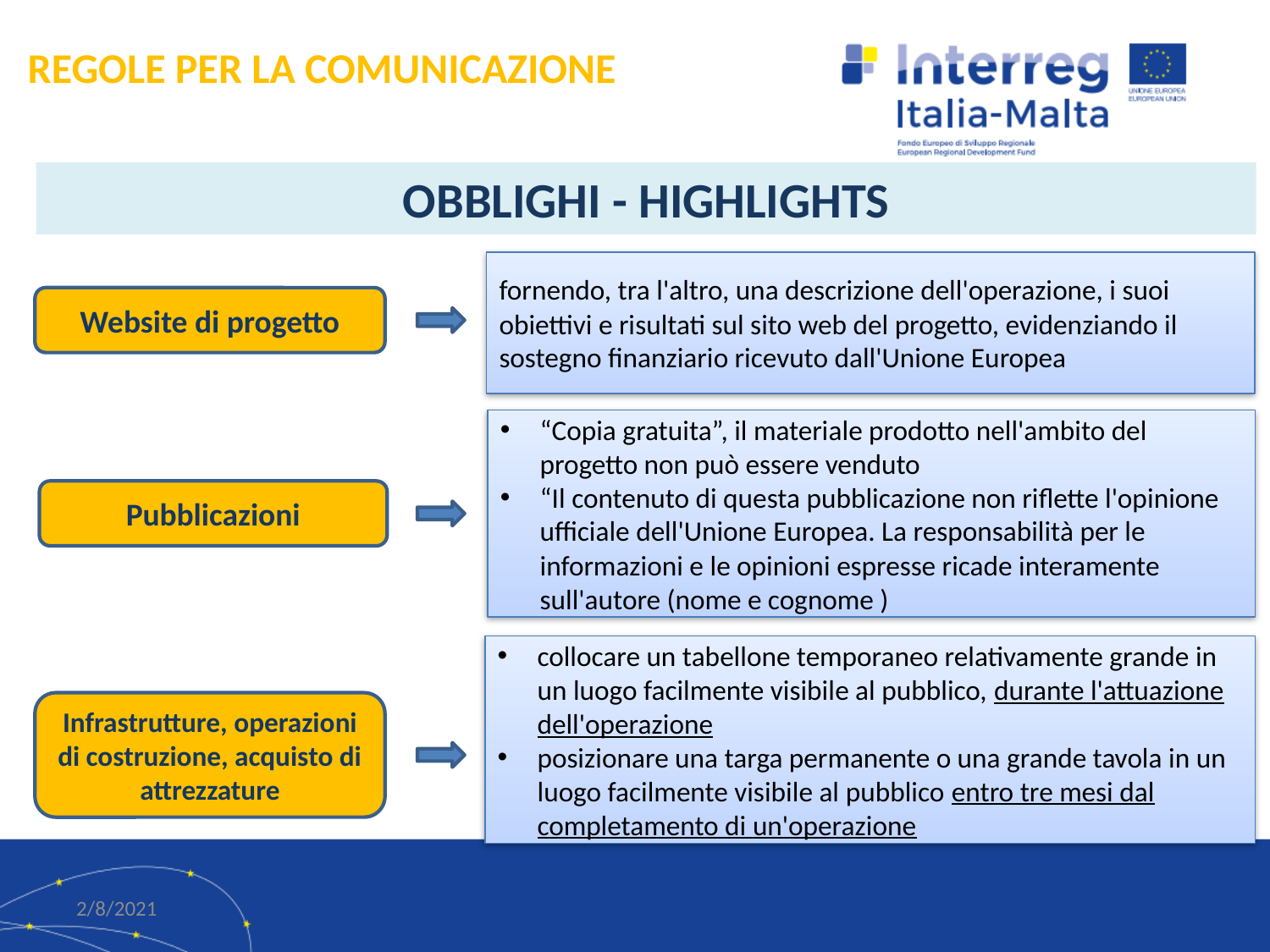

# REGOLE PER LA COMUNICAZIONE
OBBLIGHI - HIGHLIGHTS
fornendo, tra l'altro, una descrizione dell'operazione, i suoi obiettivi e risultati sul sito web del progetto, evidenziando il sostegno finanziario ricevuto dall'Unione Europea
Website di progetto

“Copia gratuita”, il materiale prodotto nell'ambito del progetto non può essere venduto
“Il contenuto di questa pubblicazione non riflette l'opinione ufficiale dell'Unione Europea. La responsabilità per le informazioni e le opinioni espresse ricade interamente sull'autore (nome e cognome )
Pubblicazioni

collocare un tabellone temporaneo relativamente grande in un luogo facilmente visibile al pubblico, durante l'attuazione dell'operazione
posizionare una targa permanente o una grande tavola in un luogo facilmente visibile al pubblico entro tre mesi dal completamento di un'operazione
Infrastrutture, operazioni di costruzione, acquisto di attrezzature

2/8/2021

34